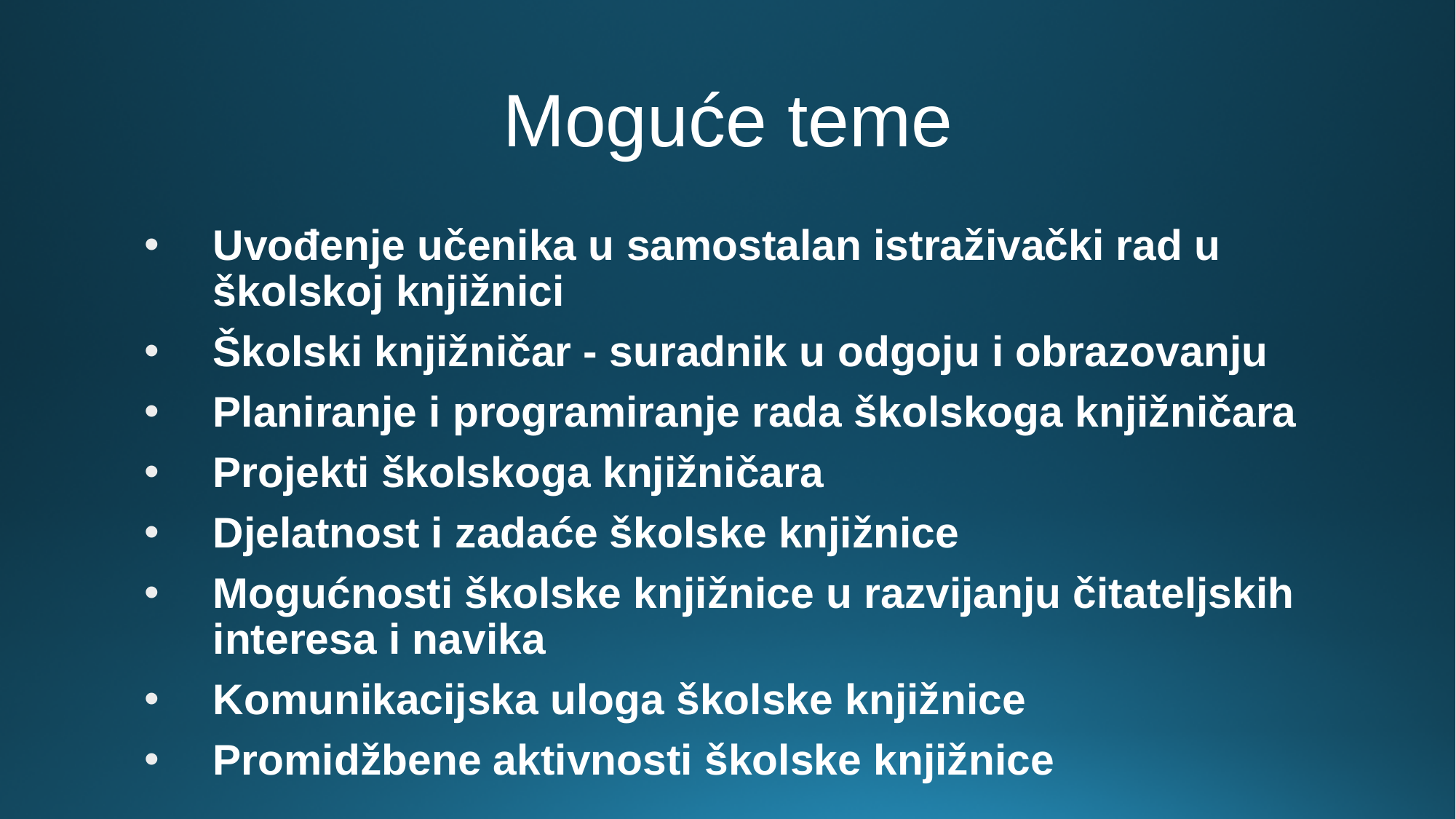

# Moguće teme
Uvođenje učenika u samostalan istraživački rad u školskoj knjižnici
Školski knjižničar - suradnik u odgoju i obrazovanju
Planiranje i programiranje rada školskoga knjižničara
Projekti školskoga knjižničara
Djelatnost i zadaće školske knjižnice
Mogućnosti školske knjižnice u razvijanju čitateljskih interesa i navika
Komunikacijska uloga školske knjižnice
Promidžbene aktivnosti školske knjižnice